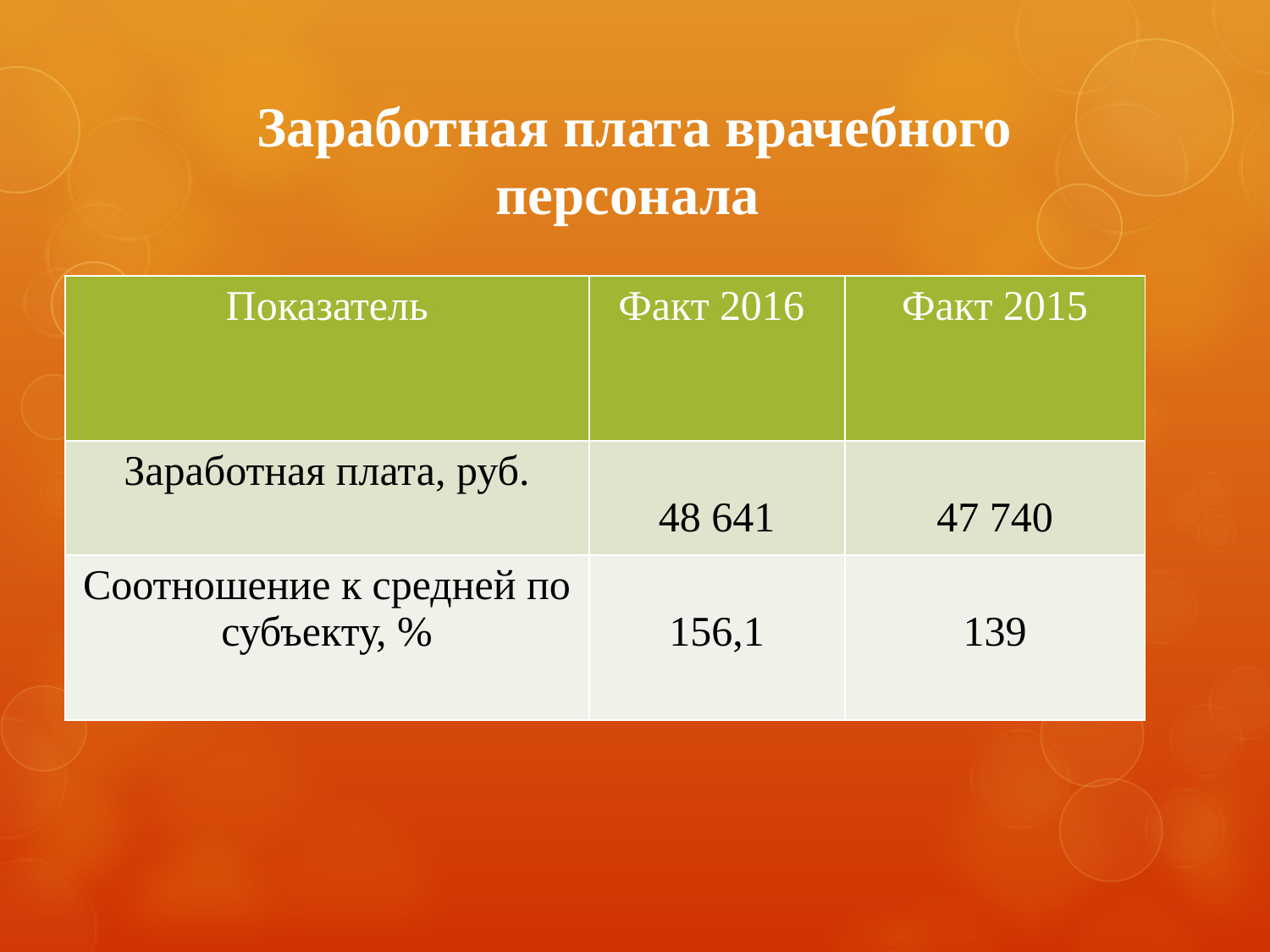

# Заработная плата врачебного персонала
| Показатель | Факт 2016 | Факт 2015 |
| --- | --- | --- |
| Заработная плата, руб. | 48 641 | 47 740 |
| Соотношение к средней по субъекту, % | 156,1 | 139 |